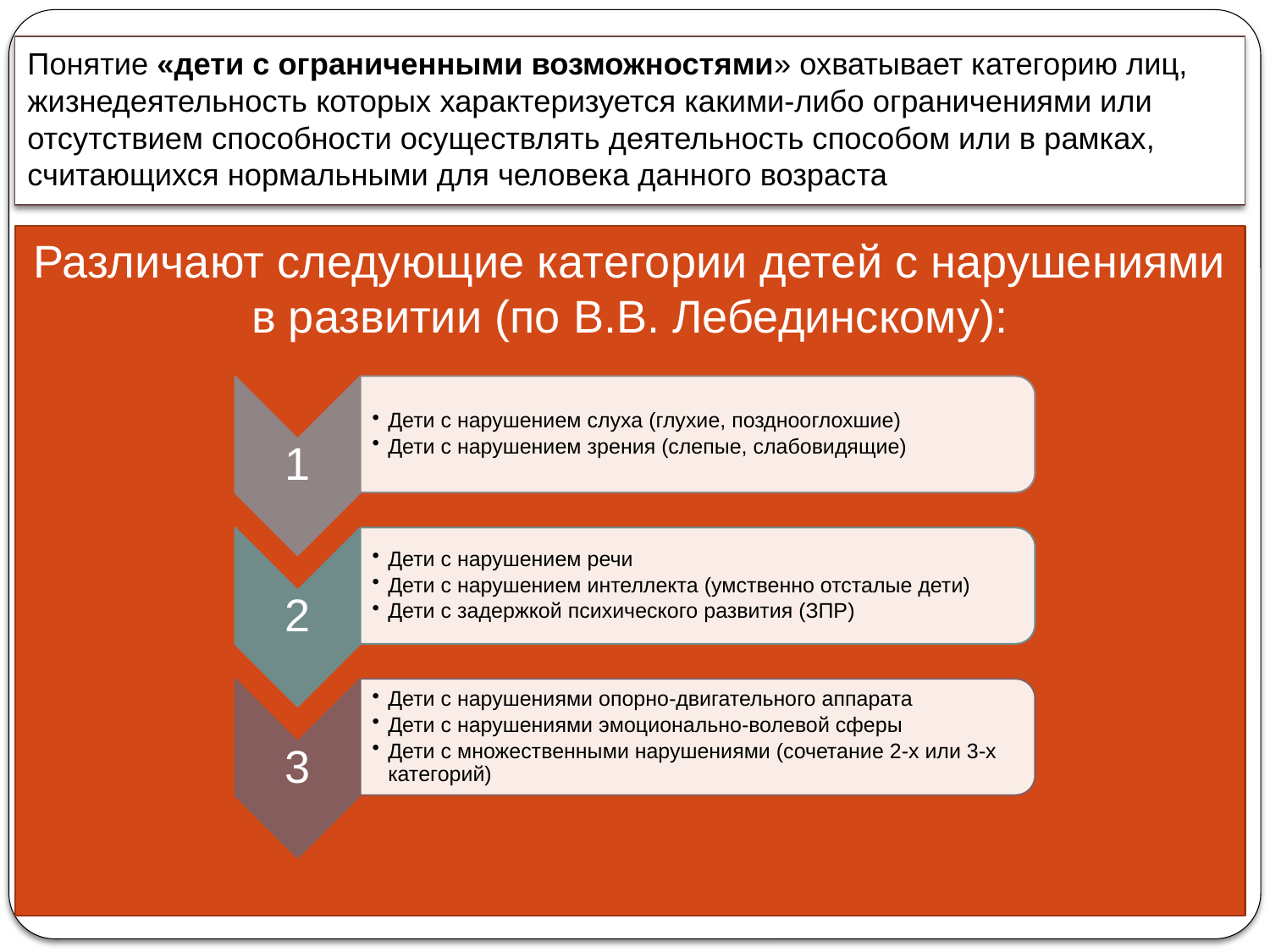

# Понятие «дети с ограниченными возможностями» охватывает категорию лиц, жизнедеятельность которых характеризуется какими-либо ограничениями или отсутствием способности осуществлять деятельность способом или в рамках, считающихся нормальными для человека данного возраста
Различают следующие категории детей с нарушениями в развитии (по В.В. Лебединскому):
1
Дети с нарушением слуха (глухие, позднооглохшие)
Дети с нарушением зрения (слепые, слабовидящие)
2
Дети с нарушением речи
Дети с нарушением интеллекта (умственно отсталые дети)
Дети с задержкой психического развития (ЗПР)
3
Дети с нарушениями опорно-двигательного аппарата
Дети с нарушениями эмоционально-волевой сферы
Дети с множественными нарушениями (сочетание 2-х или 3-х категорий)